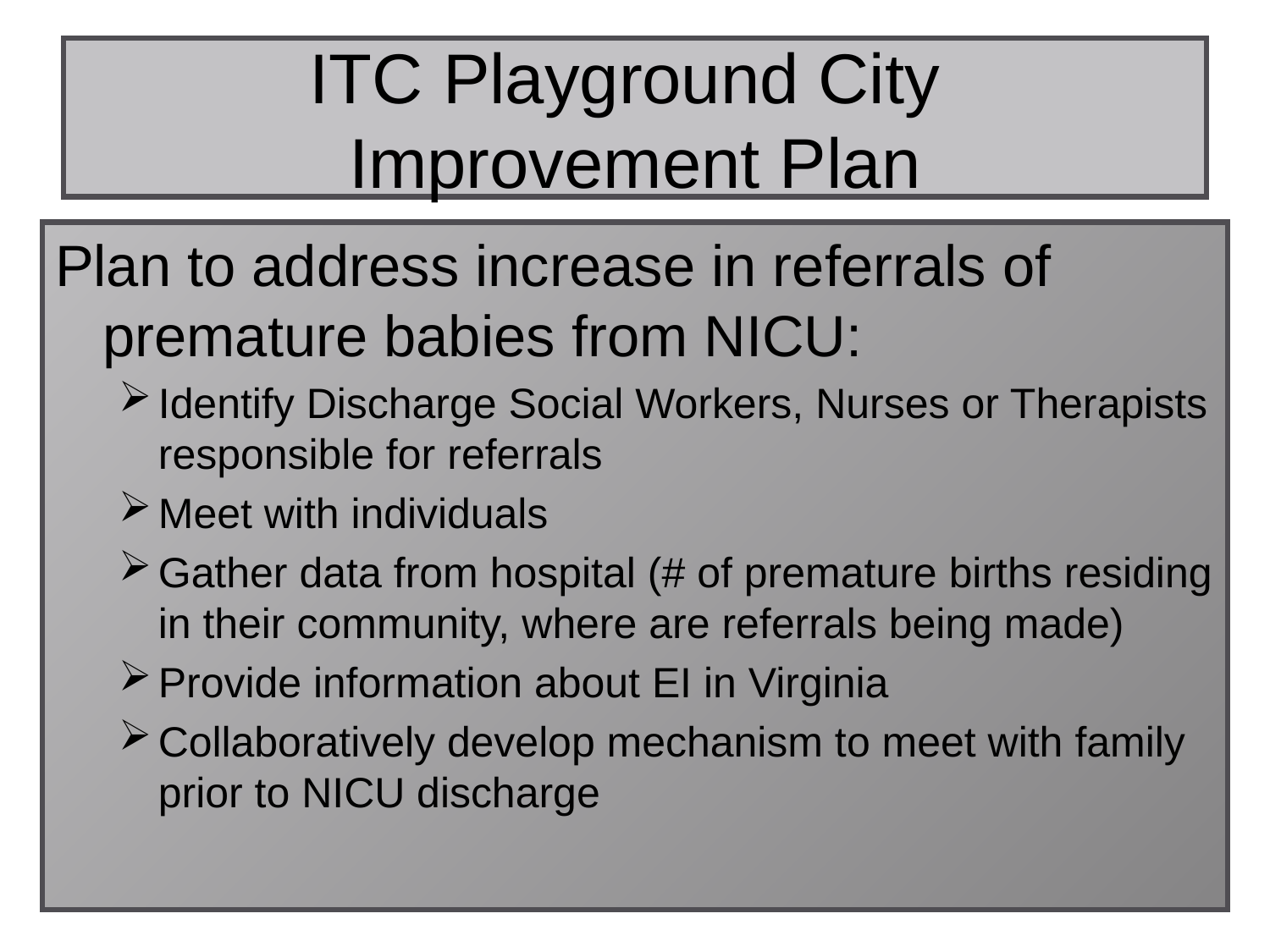

# ITC Playground City Improvement Plan
Plan to address increase in referrals of premature babies from NICU:
Identify Discharge Social Workers, Nurses or Therapists responsible for referrals
Meet with individuals
Gather data from hospital (# of premature births residing in their community, where are referrals being made)
Provide information about EI in Virginia
Collaboratively develop mechanism to meet with family prior to NICU discharge